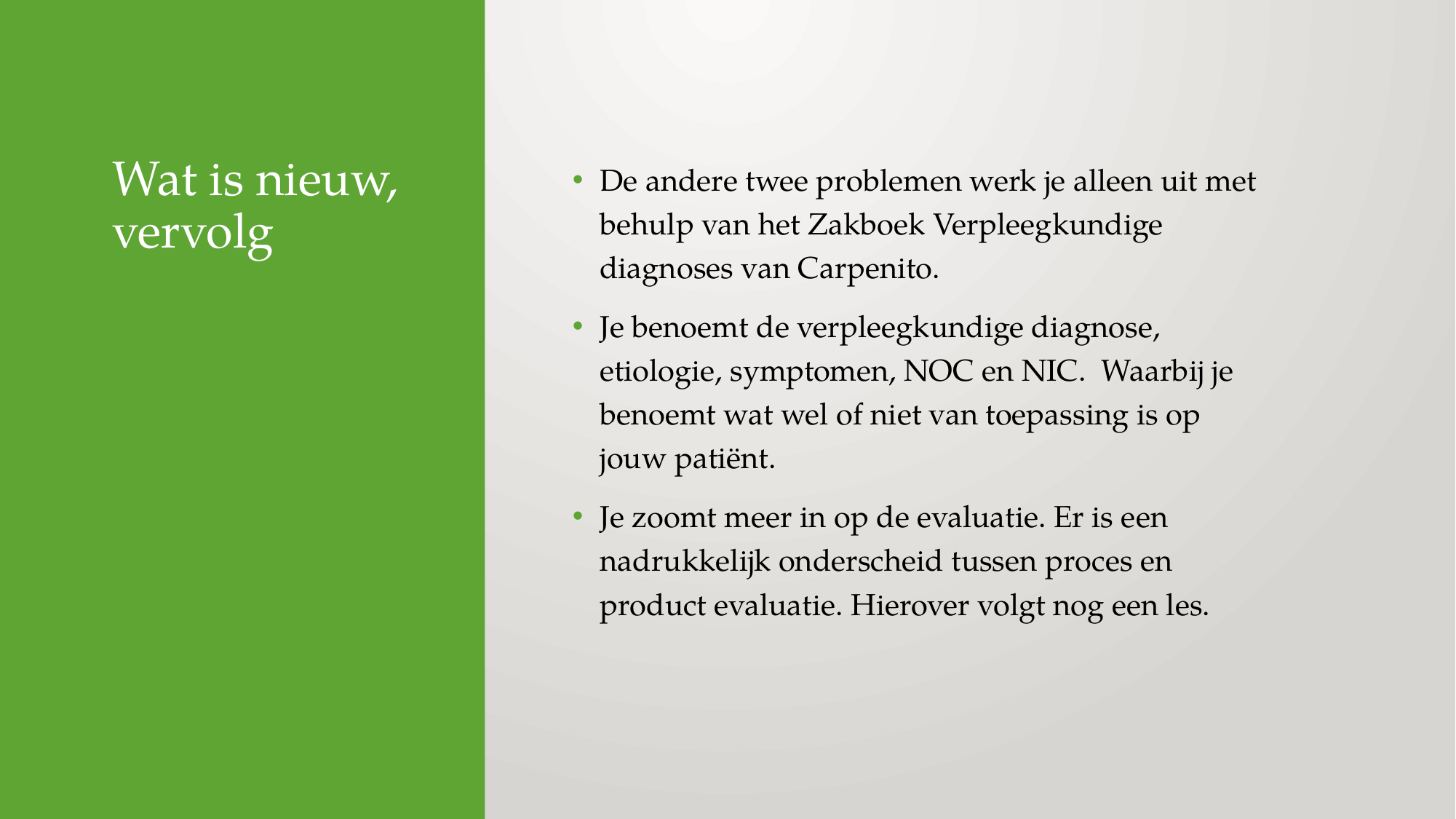

# Wat is nieuw, vervolg
De andere twee problemen werk je alleen uit met behulp van het Zakboek Verpleegkundige diagnoses van Carpenito.
Je benoemt de verpleegkundige diagnose, etiologie, symptomen, NOC en NIC.  Waarbij je benoemt wat wel of niet van toepassing is op jouw patiënt.
Je zoomt meer in op de evaluatie. Er is een nadrukkelijk onderscheid tussen proces en product evaluatie. Hierover volgt nog een les.